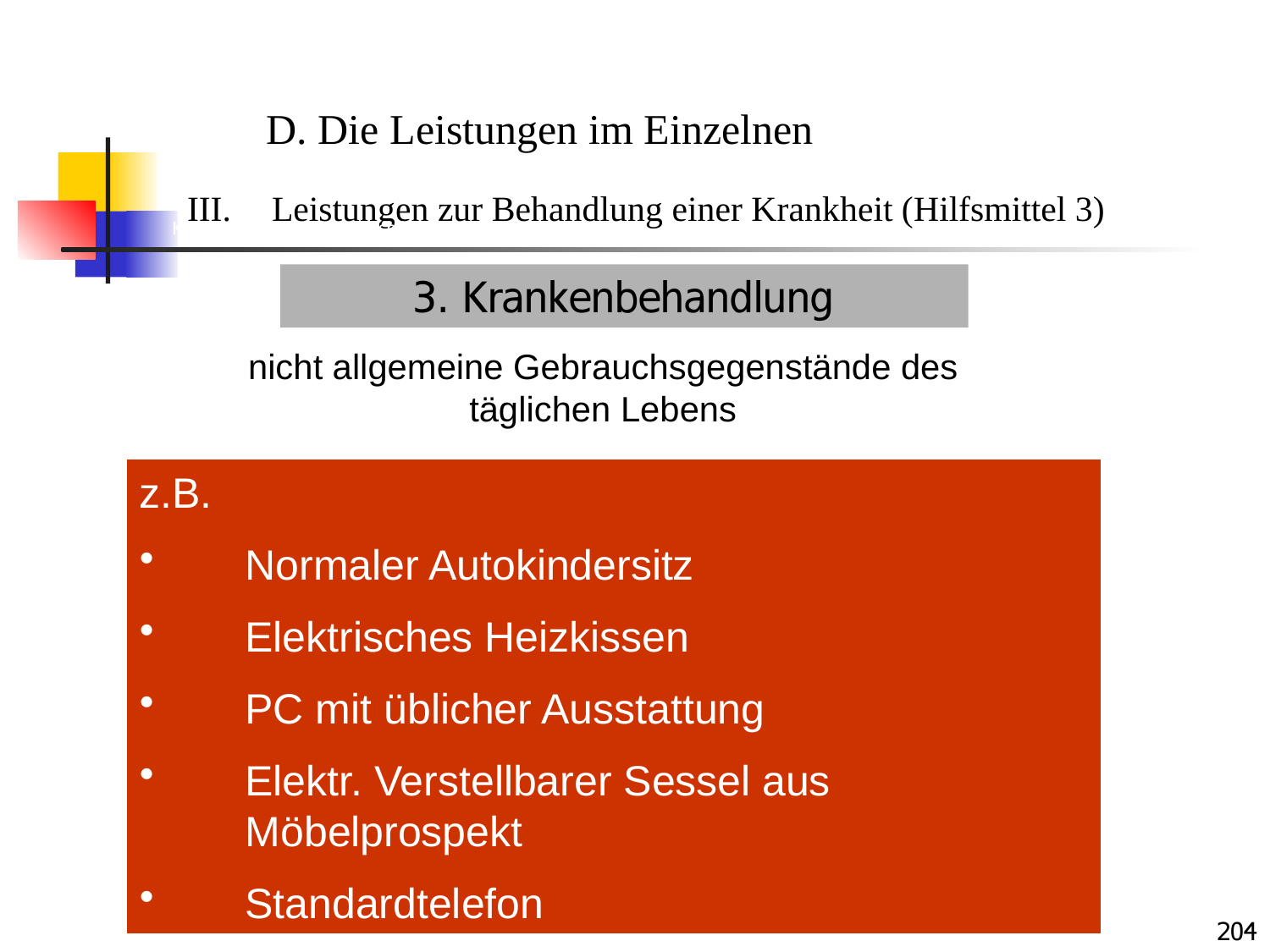

Krankenbehandlung 3 (Hilfsmittel)
D. Die Leistungen im Einzelnen

Leistungen zur Behandlung einer Krankheit (Hilfsmittel 3)
3. Krankenbehandlung
nicht allgemeine Gebrauchsgegenstände des täglichen Lebens
Krankheit
z.B.
Normaler Autokindersitz
Elektrisches Heizkissen
PC mit üblicher Ausstattung
Elektr. Verstellbarer Sessel aus Möbelprospekt
Standardtelefon
Das  Leistungsrecht der gesetzlichen Kranken- und Pflegeversicherung; Sommersemester 2018
204